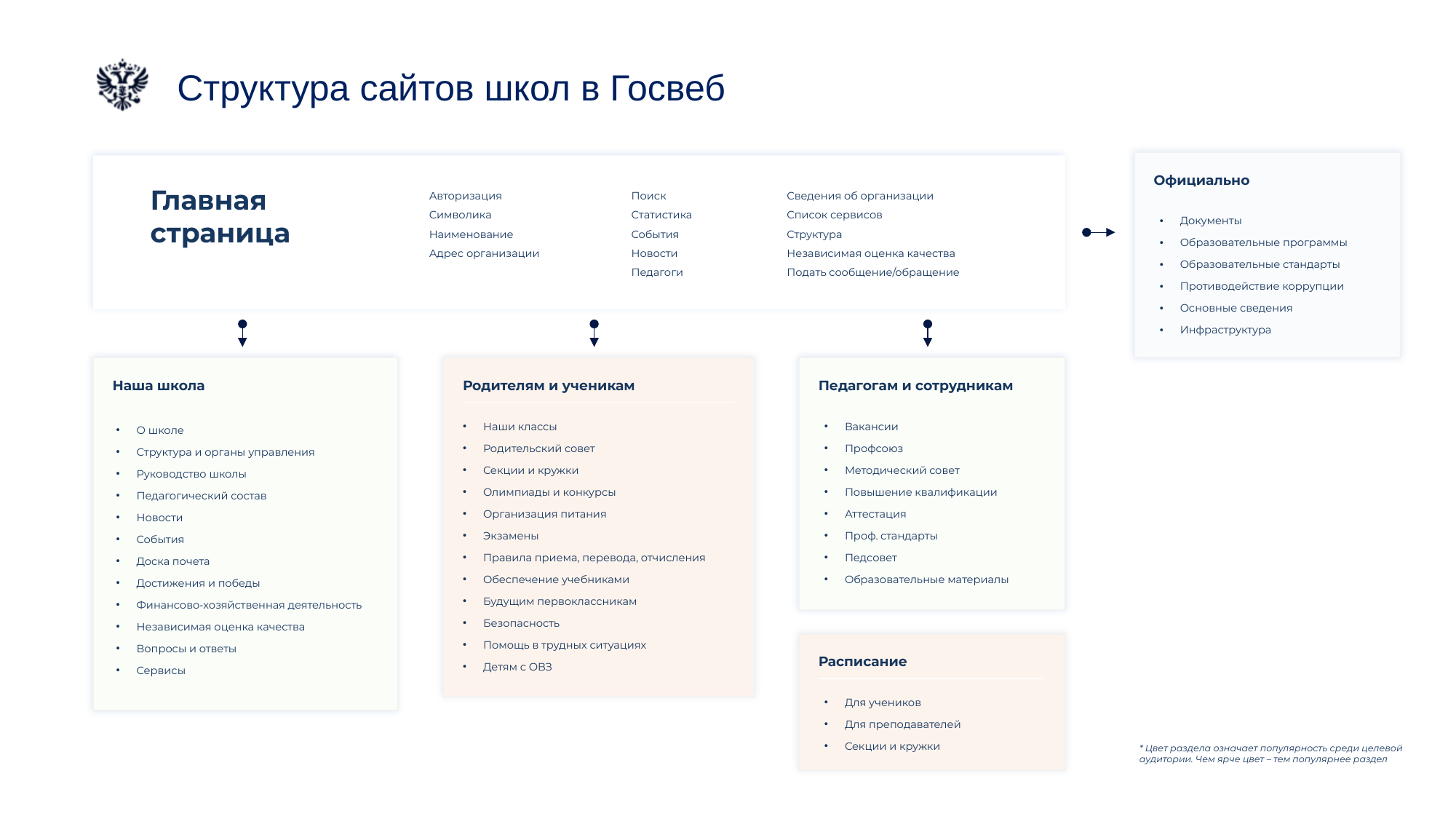

# Структура сайтов школ в Госвеб

Официально
Документы
Образовательные программы
Образовательные стандарты
Противодействие коррупции
Основные сведения
Инфраструктура

Главная
страница
Авторизация
Символика
Наименование
Адрес организации
Поиск
Статистика
События
Новости
Педагоги
Сведения об организации
Список сервисов
Структура
Независимая оценка качества
Подать сообщение/обращение

Наша школа
О школе
Структура и органы управления
Руководство школы
Педагогический состав
Новости
События
Доска почета
Достижения и победы
Финансово-хозяйственная деятельность
Независимая оценка качества
Вопросы и ответы
Сервисы

Родителям и ученикам
Наши классы
Родительский совет
Секции и кружки
Олимпиады и конкурсы
Организация питания
Экзамены
Правила приема, перевода, отчисления
Обеспечение учебниками
Будущим первоклассникам
Безопасность
Помощь в трудных ситуациях
Детям с ОВЗ

Педагогам и сотрудникам
Вакансии
Профсоюз
Методический совет
Повышение квалификации
Аттестация
Проф. стандарты
Педсовет
Образовательные материалы

Расписание
Для учеников
Для преподавателей
Секции и кружки
* Цвет раздела означает популярность среди целевой аудитории. Чем ярче цвет – тем популярнее раздел